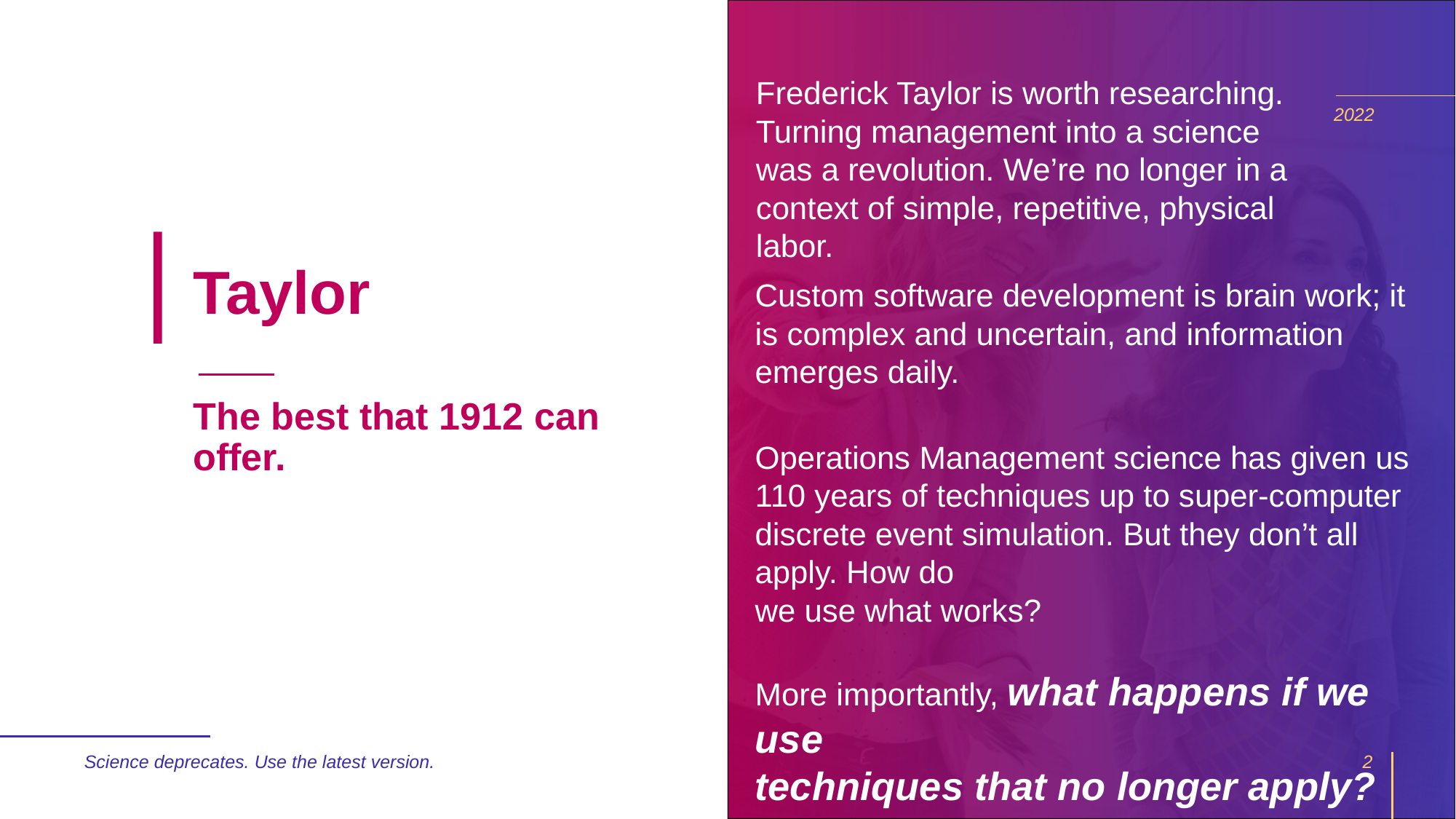

Frederick Taylor is worth researching. Turning management into a science was a revolution. We’re no longer in a context of simple, repetitive, physical labor.
2022

Custom software development is brain work; it is complex and uncertain, and information emerges daily.
Operations Management science has given us 110 years of techniques up to super-computer discrete event simulation. But they don’t all apply. How do
we use what works?
More importantly, what happens if we use
techniques that no longer apply?
# Taylor
The best that 1912 can offer.
Science deprecates. Use the latest version.
2